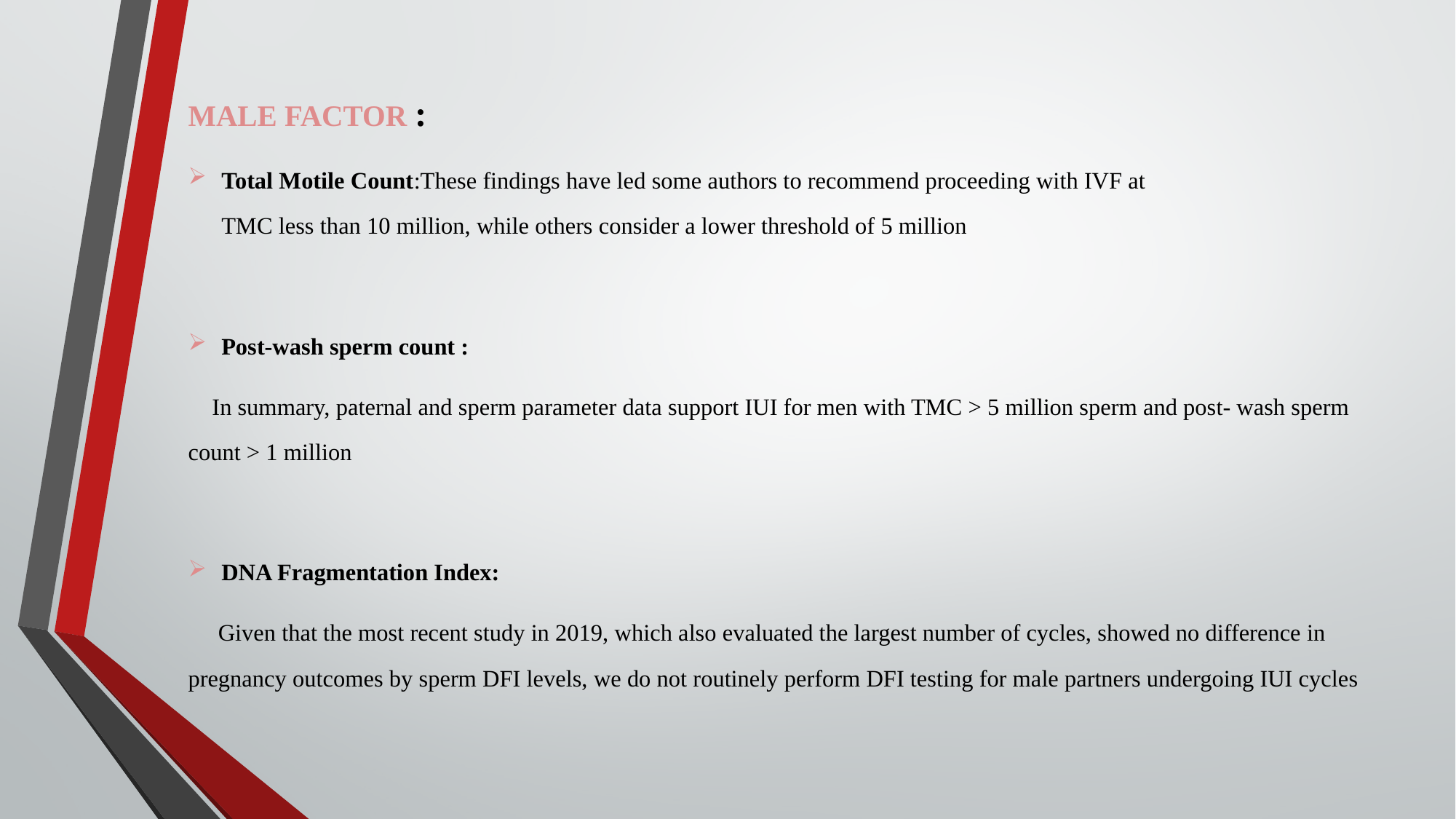

MALE FACTOR :
Total Motile Count:These findings have led some authors to recommend proceeding with IVF at
TMC less than 10 million, while others consider a lower threshold of 5 million

Post-wash sperm count :
    In summary, paternal and sperm parameter data support IUI for men with TMC > 5 million sperm and post- wash sperm count > 1 million

DNA Fragmentation Index:
     Given that the most recent study in 2019, which also evaluated the largest number of cycles, showed no difference in pregnancy outcomes by sperm DFI levels, we do not routinely perform DFI testing for male partners undergoing IUI cycles